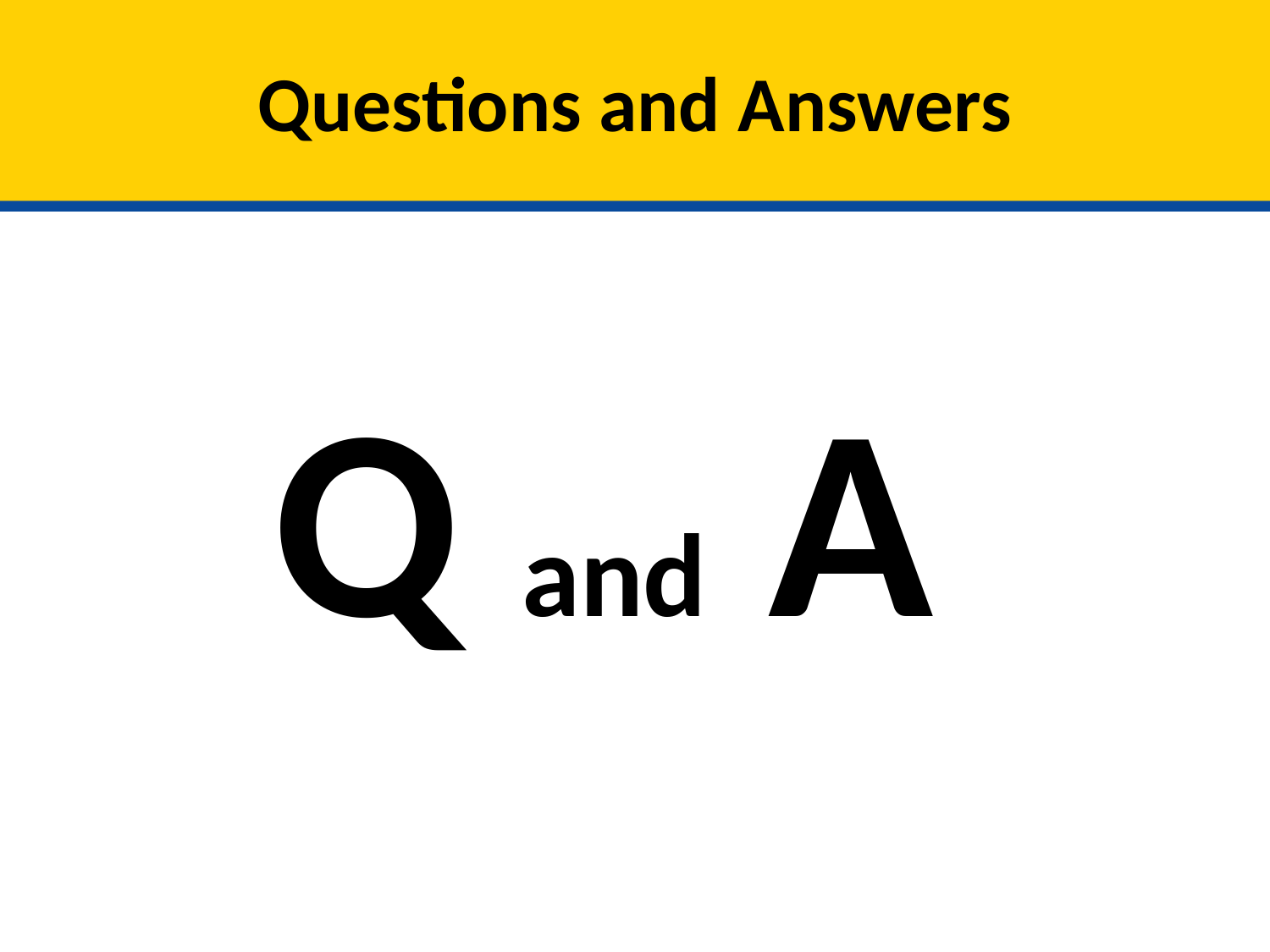

24
# Questions and Answers
Q and A